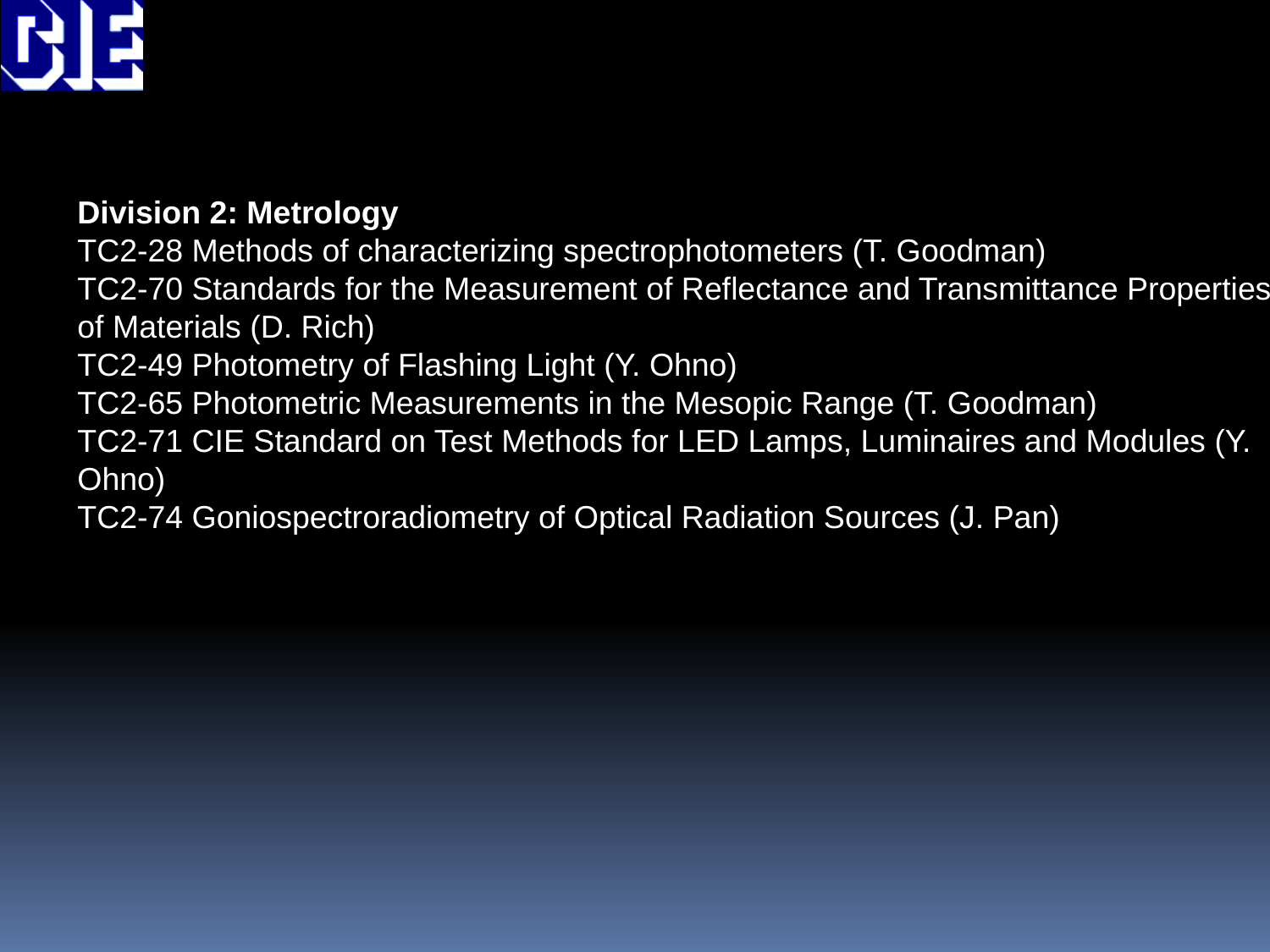

Division 2: Metrology
TC2-28 Methods of characterizing spectrophotometers (T. Goodman)
TC2-70 Standards for the Measurement of Reflectance and Transmittance Properties of Materials (D. Rich)
TC2-49 Photometry of Flashing Light (Y. Ohno)
TC2-65 Photometric Measurements in the Mesopic Range (T. Goodman)
TC2-71 CIE Standard on Test Methods for LED Lamps, Luminaires and Modules (Y. Ohno)
TC2-74 Goniospectroradiometry of Optical Radiation Sources (J. Pan)